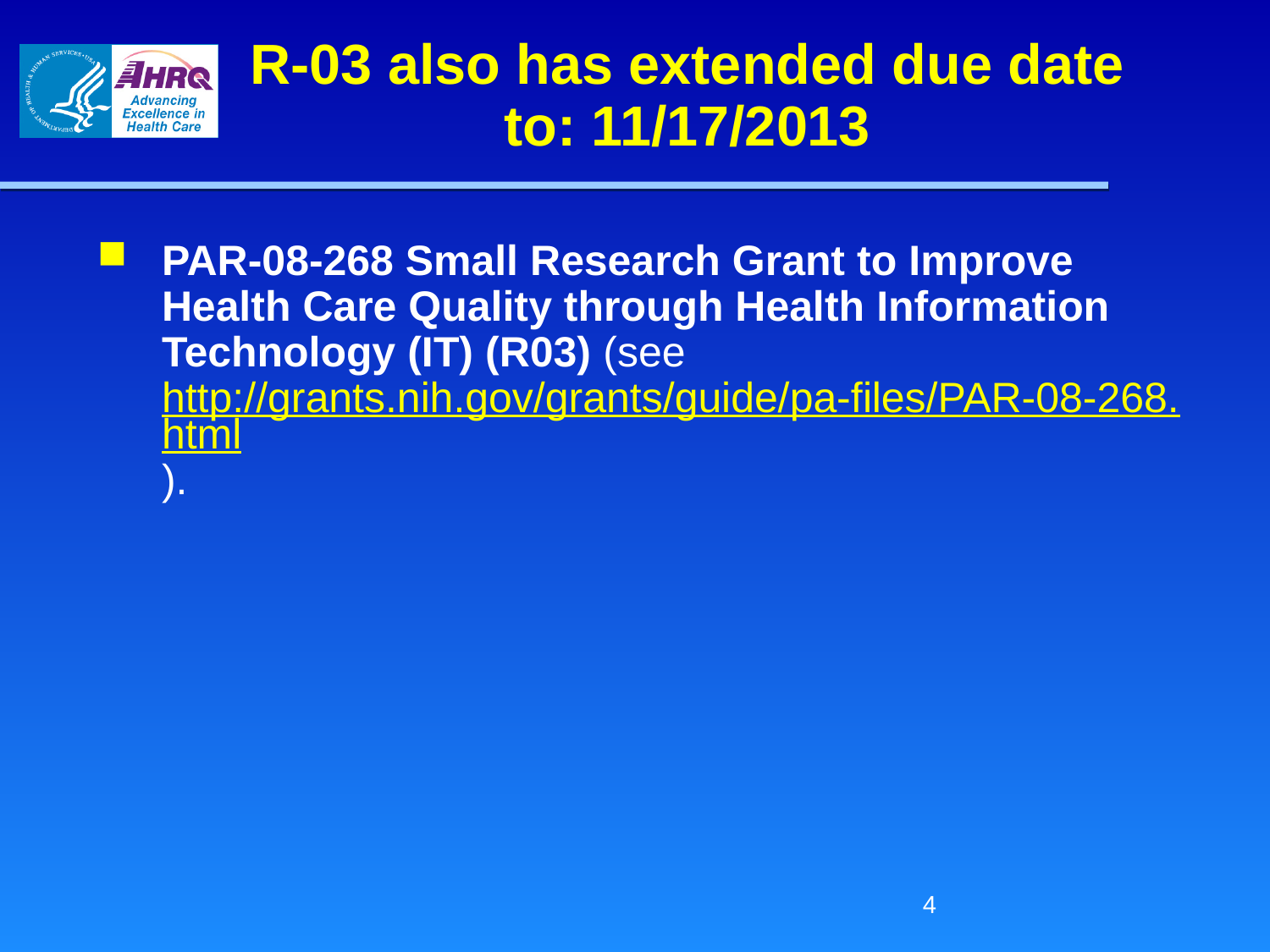

# R-03 also has extended due date to: 11/17/2013
PAR-08-268 Small Research Grant to Improve Health Care Quality through Health Information Technology (IT) (R03) (see http://grants.nih.gov/grants/guide/pa-files/PAR-08-268.html).

4